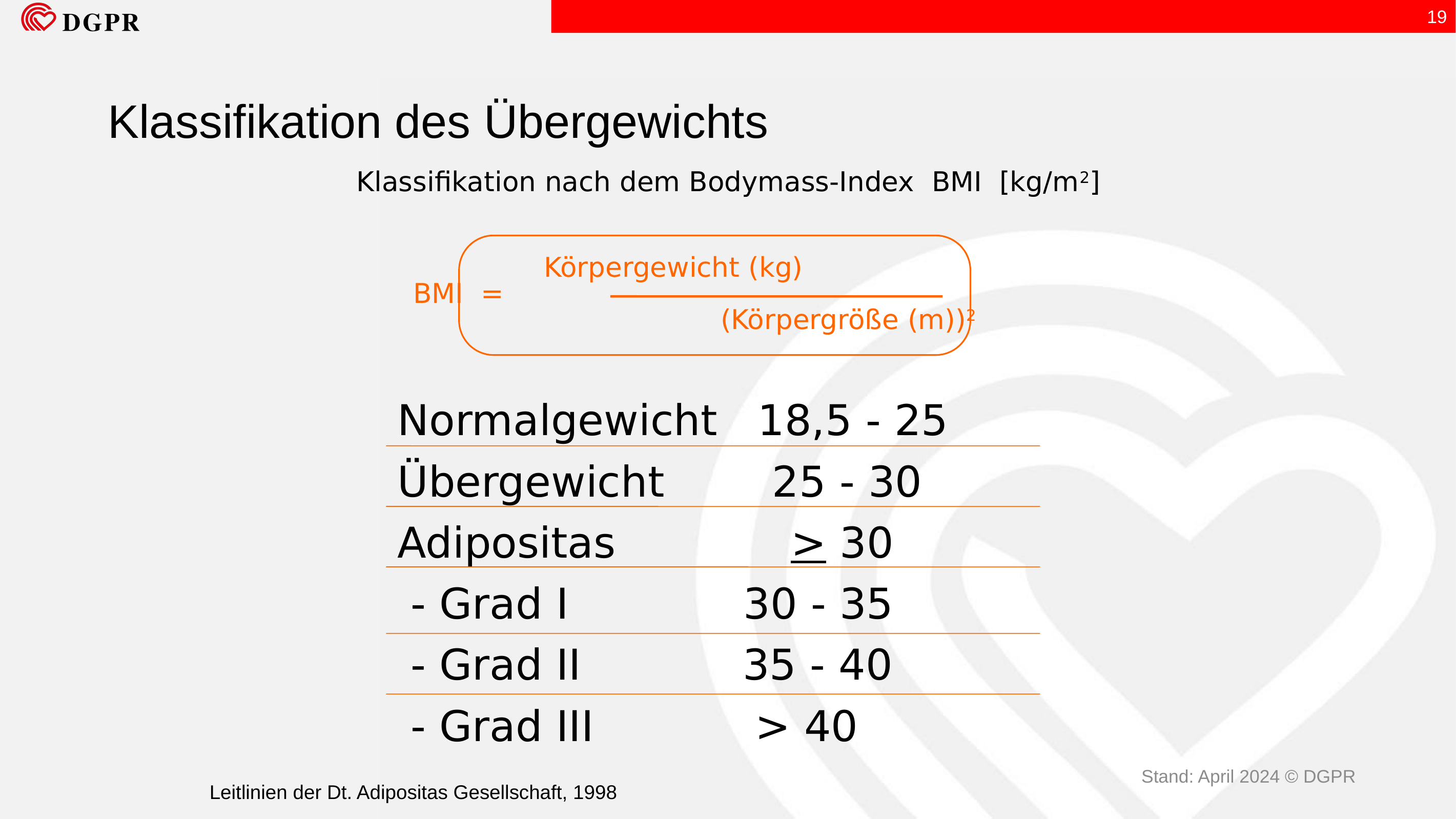

19
# Klassifikation des Übergewichts
Klassifikation nach dem Bodymass-Index  BMI  [kg/m2]

               Körpergewicht (kg)
BMI  =
	  			(Körpergröße (m))2

Normalgewicht	   18,5 - 25
Übergewicht	        25 - 30
Adipositas 	            > 30
 - Grad I	             30 - 35
 - Grad II	            35 - 40
 - Grad III	            > 40

Stand: April 2024 © DGPR
Leitlinien der Dt. Adipositas Gesellschaft, 1998